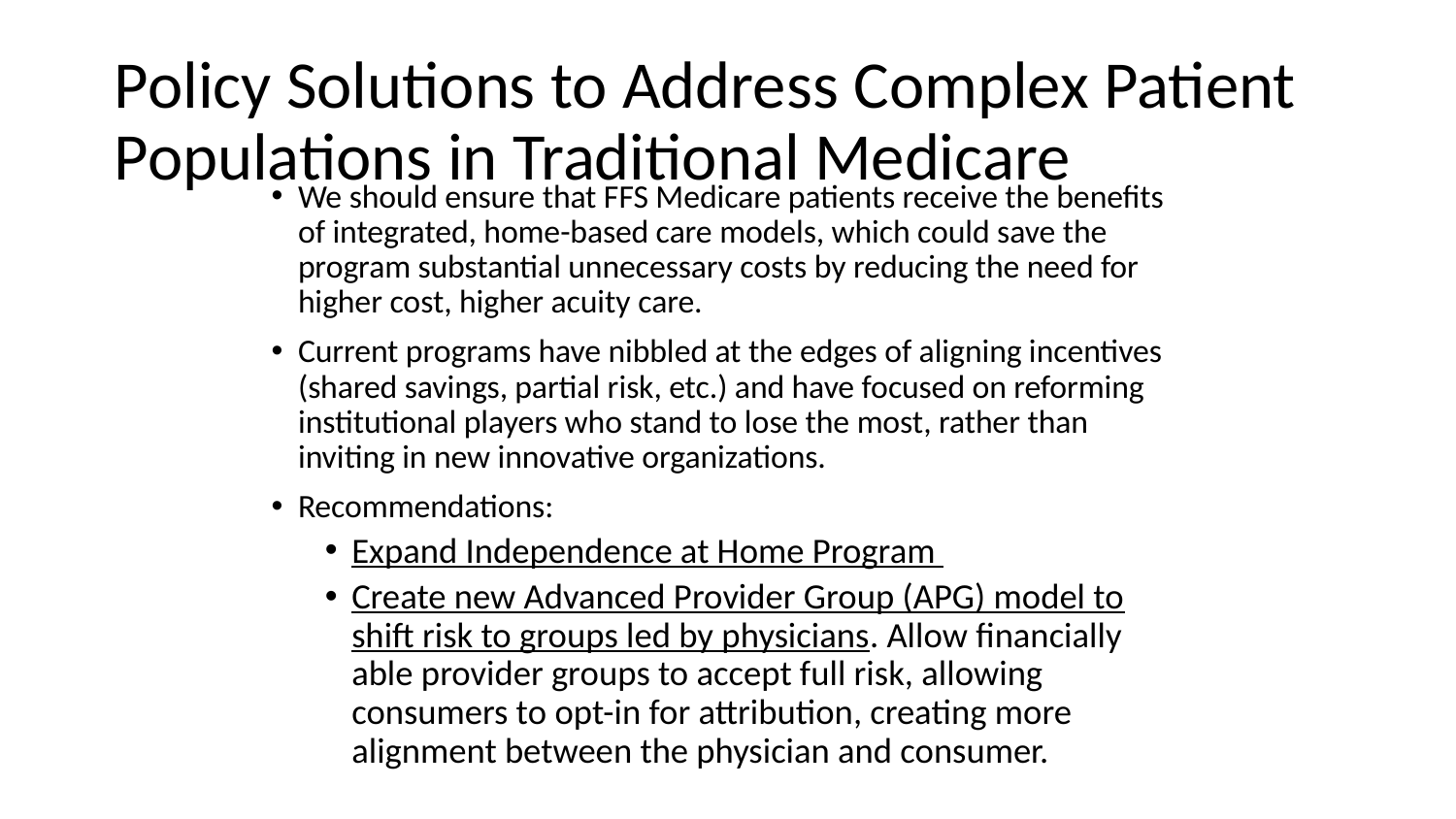

# Policy Solutions to Address Complex Patient Populations in Traditional Medicare
We should ensure that FFS Medicare patients receive the benefits of integrated, home-based care models, which could save the program substantial unnecessary costs by reducing the need for higher cost, higher acuity care.
Current programs have nibbled at the edges of aligning incentives (shared savings, partial risk, etc.) and have focused on reforming institutional players who stand to lose the most, rather than inviting in new innovative organizations.
Recommendations:
Expand Independence at Home Program
Create new Advanced Provider Group (APG) model to shift risk to groups led by physicians. Allow financially able provider groups to accept full risk, allowing consumers to opt-in for attribution, creating more alignment between the physician and consumer.